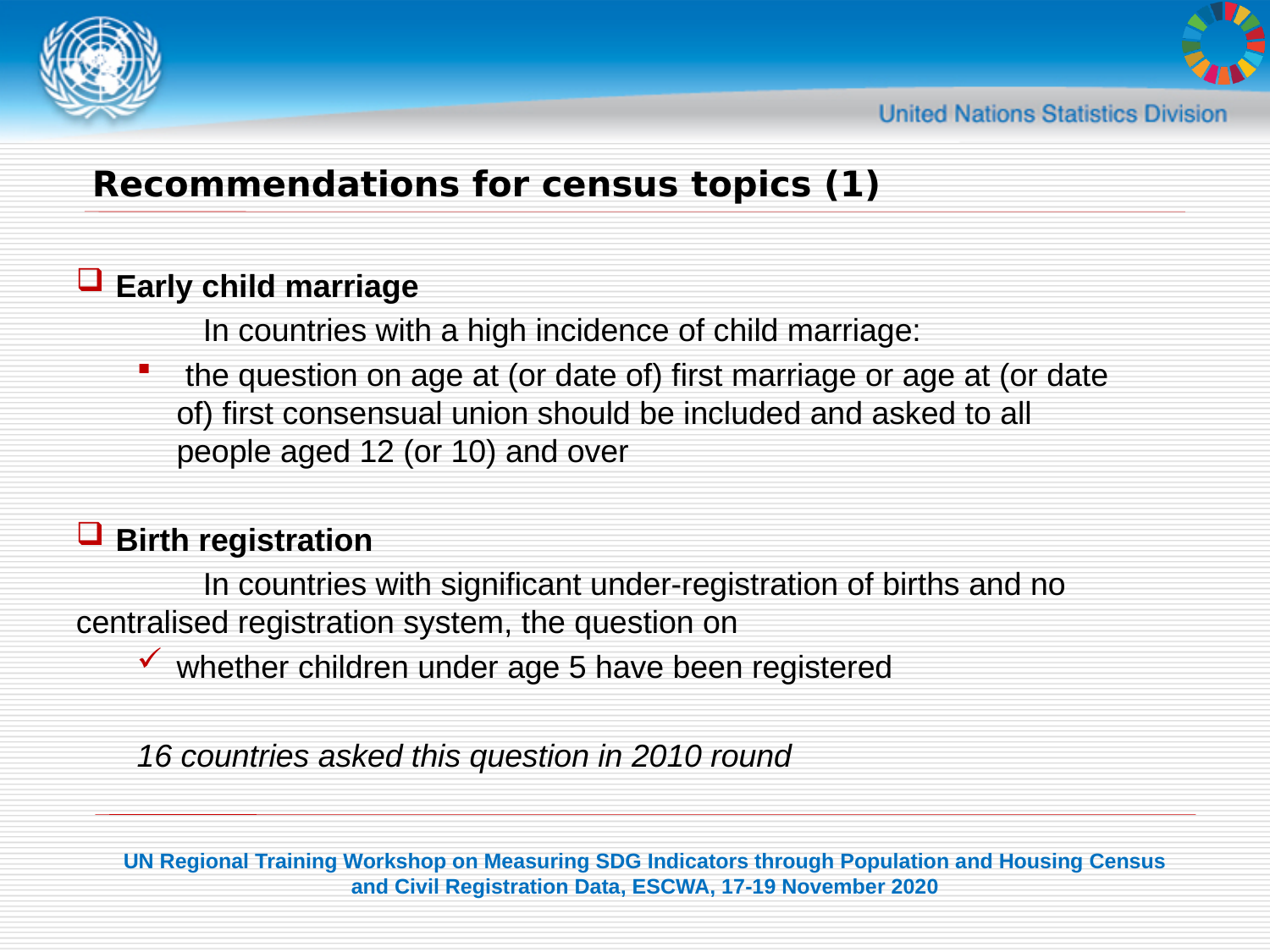

# Recommendations for census topics (1)

Early child marriage
	In countries with a high incidence of child marriage:
 the question on age at (or date of) first marriage or age at (or date of) first consensual union should be included and asked to all people aged 12 (or 10) and over

Birth registration
	In countries with significant under-registration of births and no 	centralised registration system, the question on
whether children under age 5 have been registered

16 countries asked this question in 2010 round